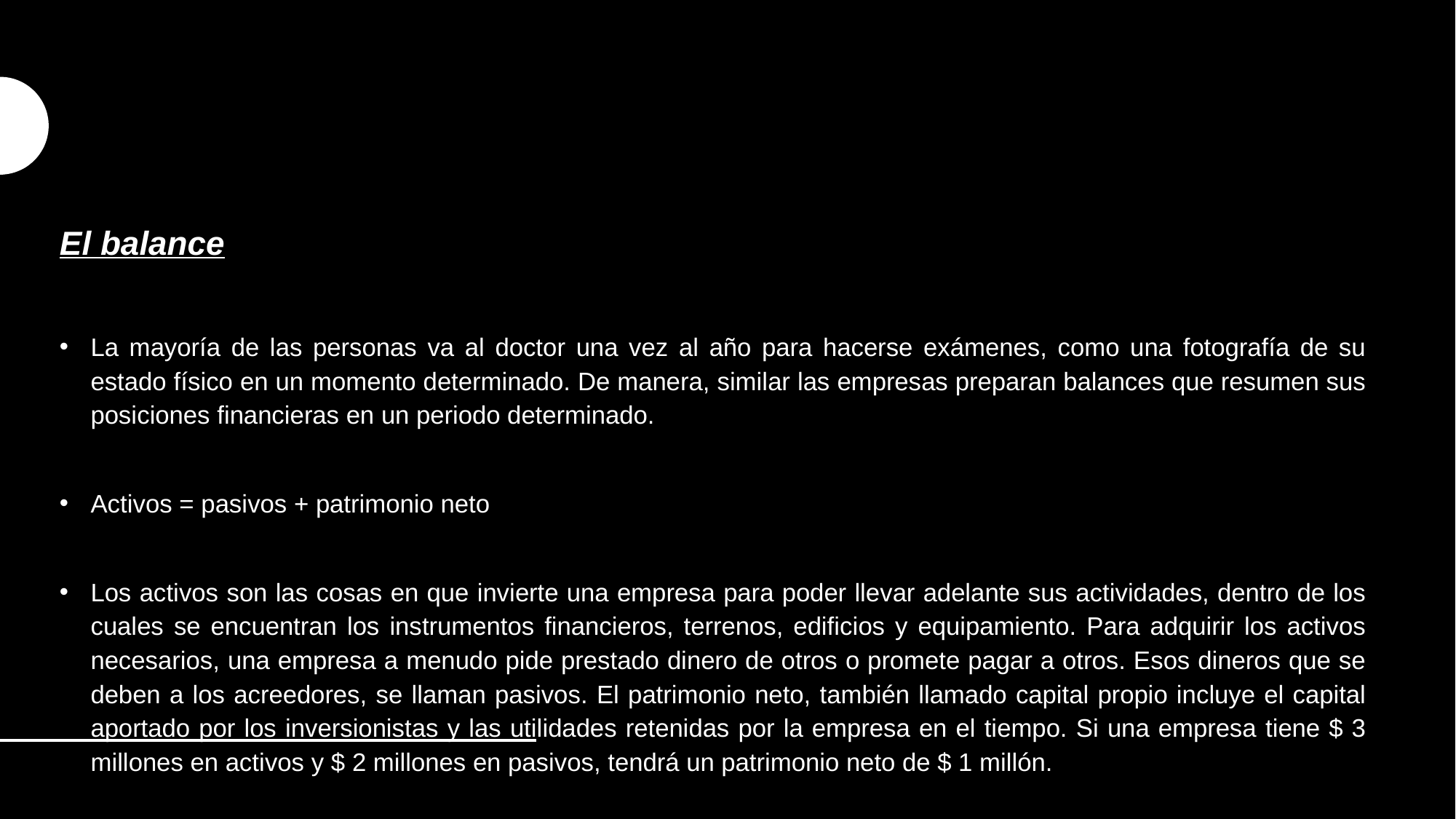

El balance

La mayoría de las personas va al doctor una vez al año para hacerse exámenes, como una fotografía de su estado físico en un momento determinado. De manera, similar las empresas preparan balances que resumen sus posiciones financieras en un periodo determinado.

Activos = pasivos + patrimonio neto

Los activos son las cosas en que invierte una empresa para poder llevar adelante sus actividades, dentro de los cuales se encuentran los instrumentos financieros, terrenos, edificios y equipamiento. Para adquirir los activos necesarios, una empresa a menudo pide prestado dinero de otros o promete pagar a otros. Esos dineros que se deben a los acreedores, se llaman pasivos. El patrimonio neto, también llamado capital propio incluye el capital aportado por los inversionistas y las utilidades retenidas por la empresa en el tiempo. Si una empresa tiene $ 3 millones en activos y $ 2 millones en pasivos, tendrá un patrimonio neto de $ 1 millón.